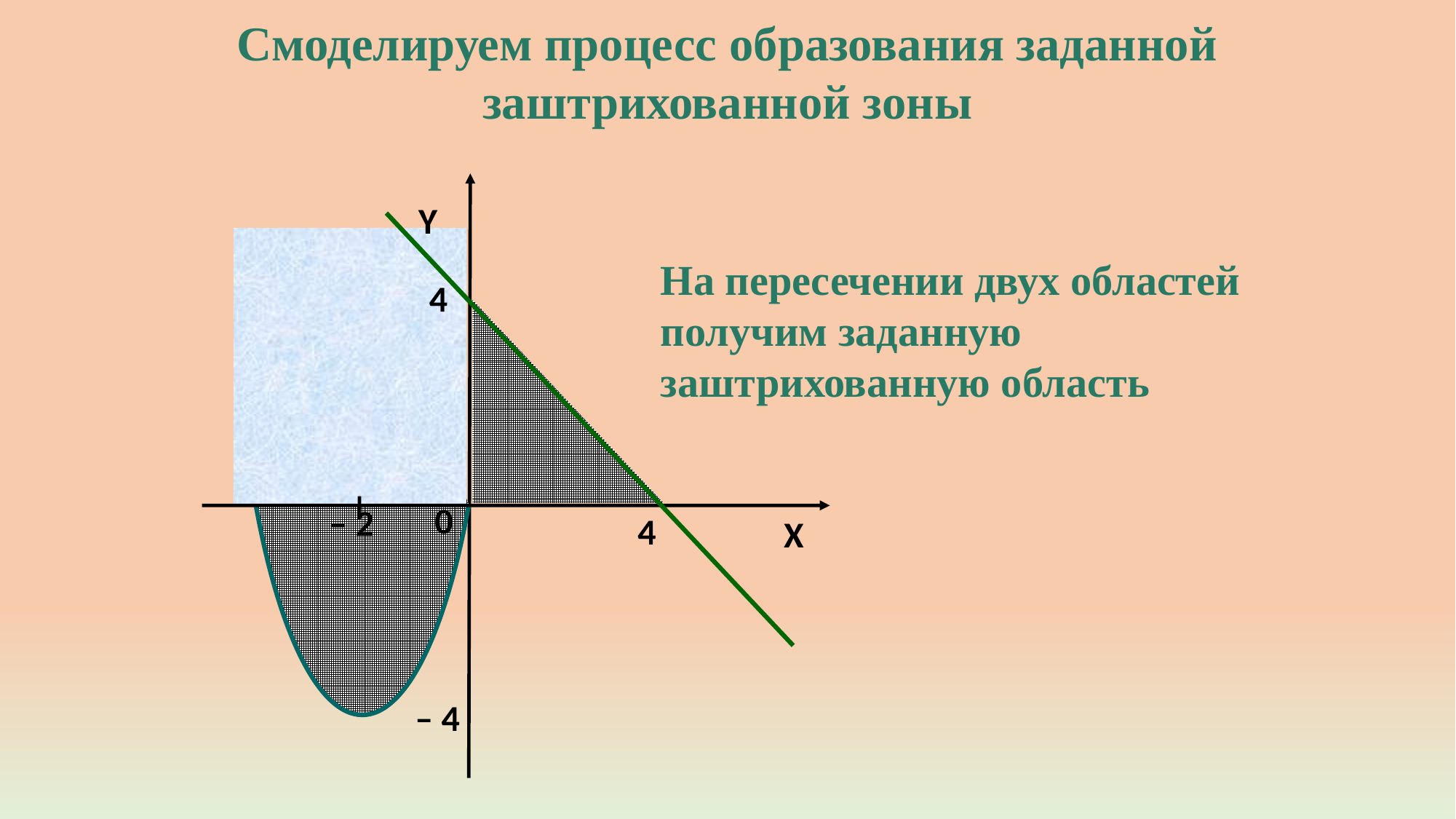

Смоделируем процесс образования заданной заштрихованной зоны

Y

4

0
– 2

4

X
– 4
На пересечении двух областей получим заданную заштрихованную область